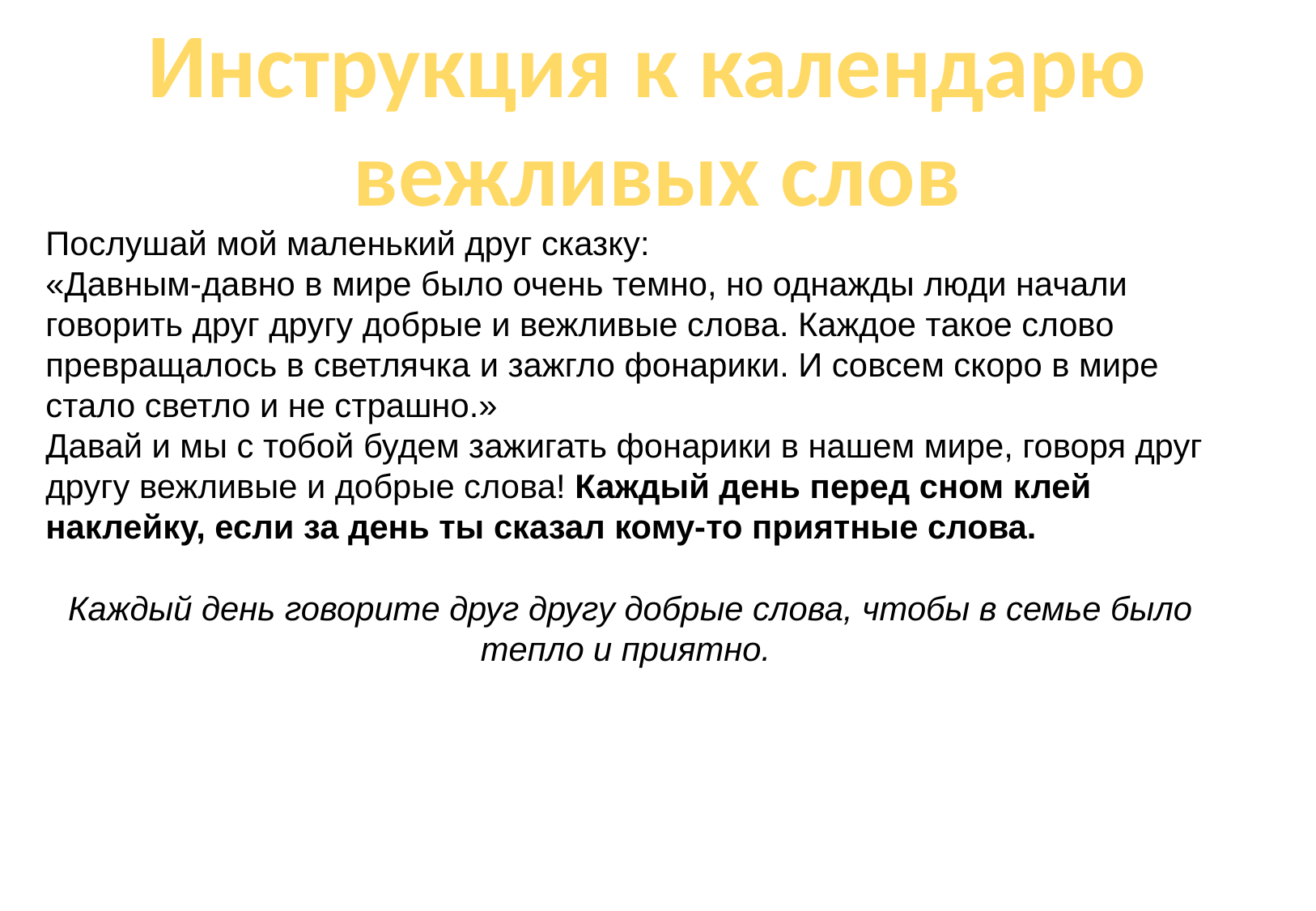

Инструкция к календарю
вежливых слов
Послушай мой маленький друг сказку:
«Давным-давно в мире было очень темно, но однажды люди начали говорить друг другу добрые и вежливые слова. Каждое такое слово превращалось в светлячка и зажгло фонарики. И совсем скоро в мире стало светло и не страшно.»
Давай и мы с тобой будем зажигать фонарики в нашем мире, говоря друг другу вежливые и добрые слова! Каждый день перед сном клей наклейку, если за день ты сказал кому-то приятные слова.

Каждый день говорите друг другу добрые слова, чтобы в семье было тепло и приятно.